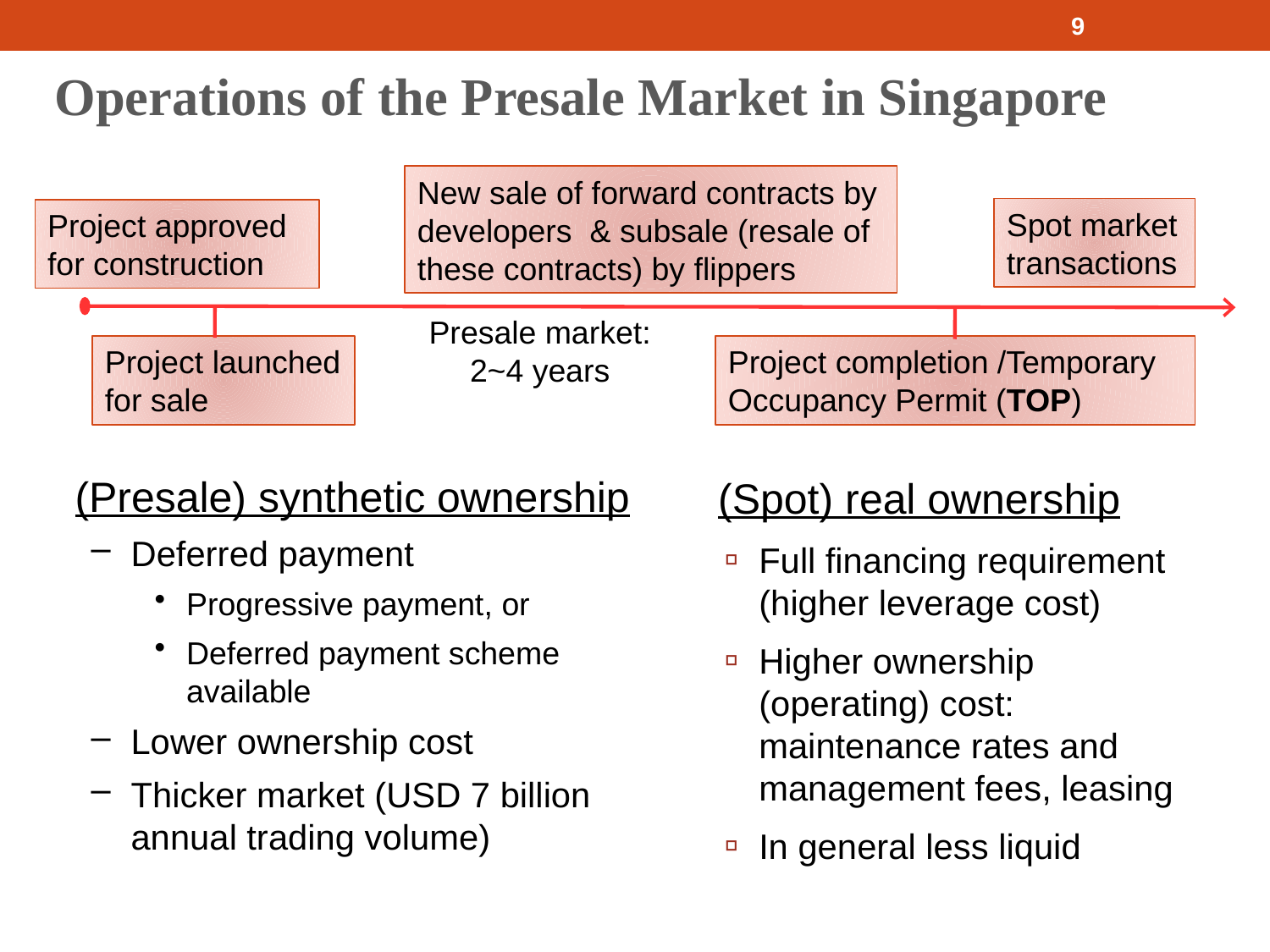

9
Operations of the Presale Market in Singapore
New sale of forward contracts by developers  & subsale (resale of these contracts) by flippers
Spot market transactions
Project approved for construction
Presale market: 2~4 years
Project launched for sale
Project completion /Temporary Occupancy Permit (TOP)
    (Presale) synthetic ownership
Deferred payment
Progressive payment, or
Deferred payment scheme available
Lower ownership cost
Thicker market (USD 7 billion annual trading volume)
   (Spot) real ownership
Full financing requirement (higher leverage cost)
Higher ownership (operating) cost: maintenance rates and management fees, leasing
In general less liquid